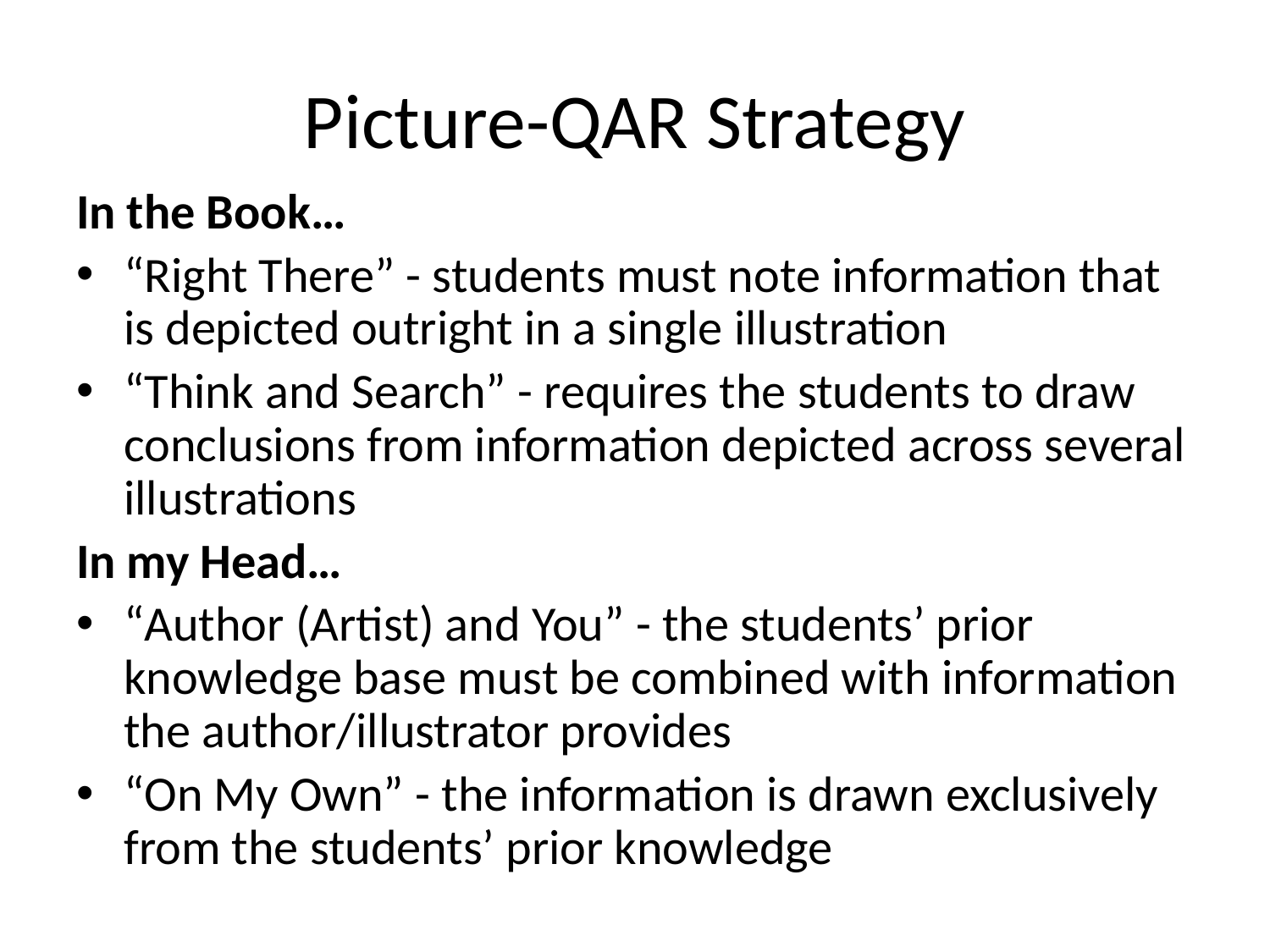

# Picture-QAR Strategy
In the Book…
“Right There” - students must note information that is depicted outright in a single illustration
“Think and Search” - requires the students to draw conclusions from information depicted across several illustrations
In my Head…
“Author (Artist) and You” - the students’ prior knowledge base must be combined with information the author/illustrator provides
“On My Own” - the information is drawn exclusively from the students’ prior knowledge